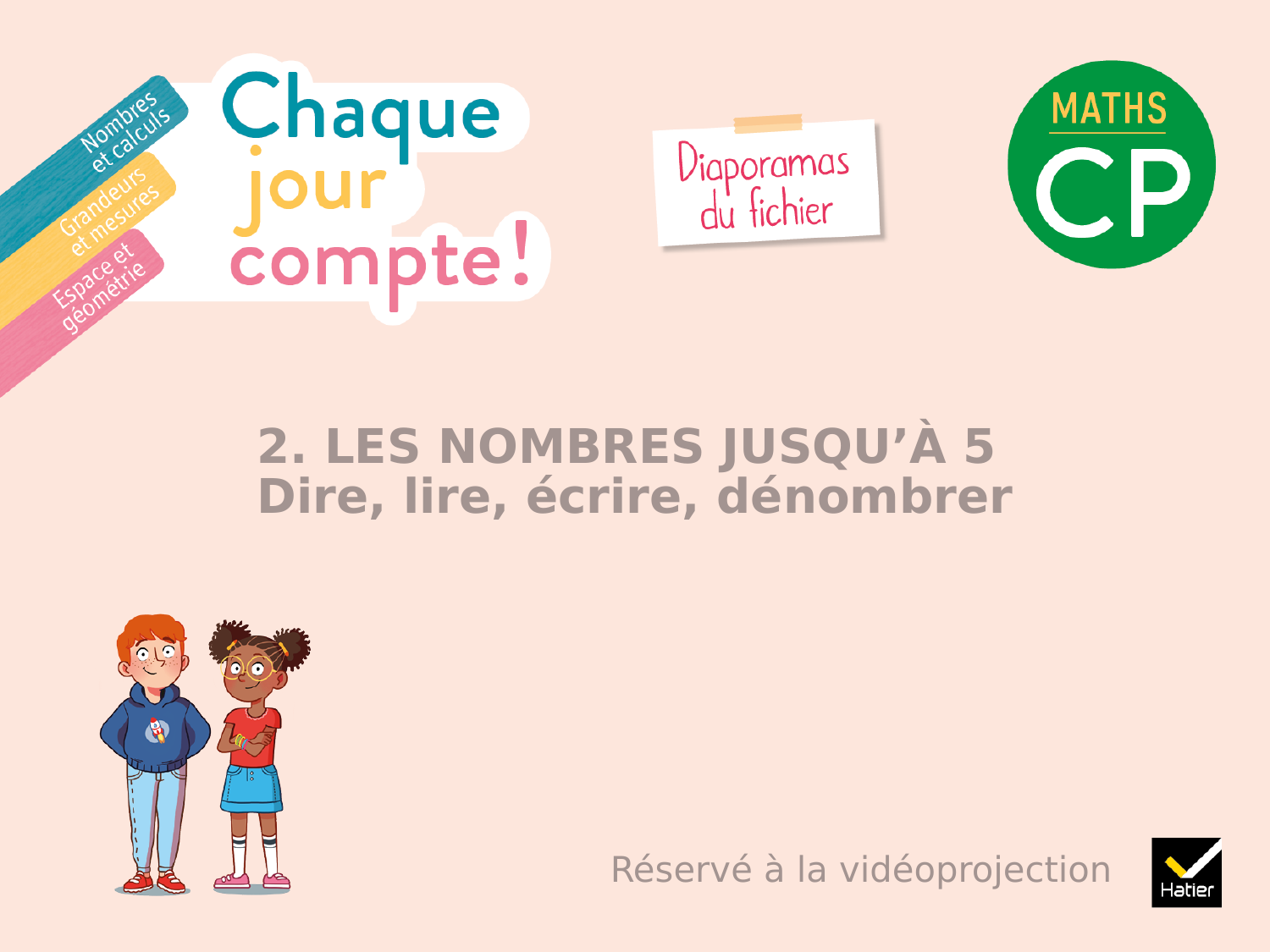

# 2. LES NOMBRES JUSQU’À 5 Dire, lire, écrire, dénombrer
Réservé à la vidéoprojection